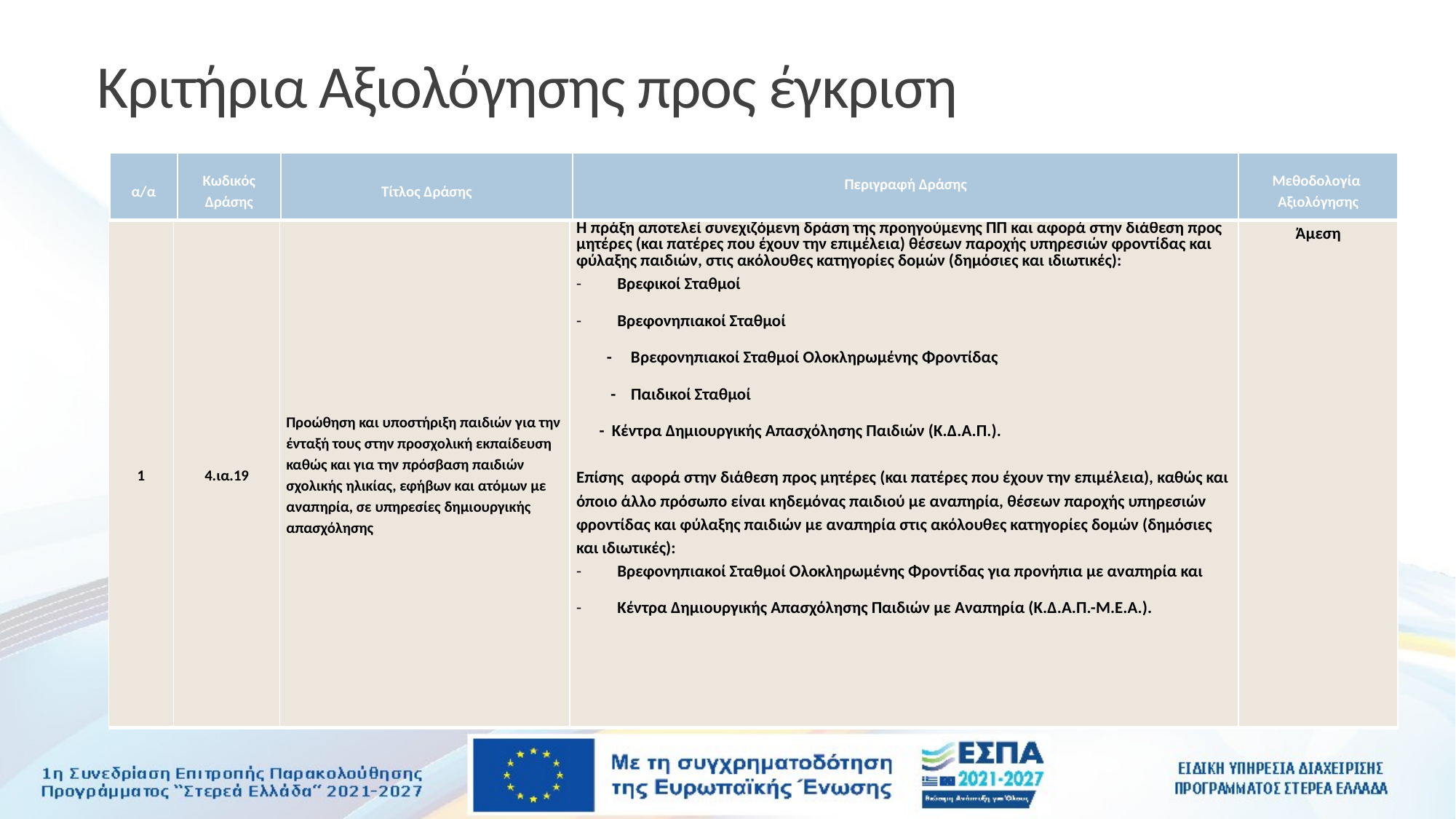

# Κριτήρια Αξιολόγησης προς έγκριση
| α/α | Κωδικός Δράσης | Τίτλος Δράσης | Περιγραφή Δράσης | Μεθοδολογία Αξιολόγησης |
| --- | --- | --- | --- | --- |
| 1 | 4.ια.19 | Προώθηση και υποστήριξη παιδιών για την ένταξή τους στην προσχολική εκπαίδευση καθώς και για την πρόσβαση παιδιών σχολικής ηλικίας, εφήβων και ατόμων με αναπηρία, σε υπηρεσίες δημιουργικής απασχόλησης | H πράξη αποτελεί συνεχιζόμενη δράση της προηγούμενης ΠΠ και αφορά στην διάθεση προς μητέρες (και πατέρες που έχουν την επιμέλεια) θέσεων παροχής υπηρεσιών φροντίδας και φύλαξης παιδιών, στις ακόλουθες κατηγορίες δομών (δημόσιες και ιδιωτικές): Βρεφικοί Σταθμοί Βρεφονηπιακοί Σταθμοί - Βρεφονηπιακοί Σταθμοί Ολοκληρωμένης Φροντίδας - Παιδικοί Σταθμοί - Κέντρα Δημιουργικής Απασχόλησης Παιδιών (Κ.Δ.Α.Π.).   Επίσης αφορά στην διάθεση προς μητέρες (και πατέρες που έχουν την επιμέλεια), καθώς και όποιο άλλο πρόσωπο είναι κηδεμόνας παιδιού με αναπηρία, θέσεων παροχής υπηρεσιών φροντίδας και φύλαξης παιδιών με αναπηρία στις ακόλουθες κατηγορίες δομών (δημόσιες και ιδιωτικές): Βρεφονηπιακοί Σταθμοί Ολοκληρωμένης Φροντίδας για προνήπια με αναπηρία και Κέντρα Δημιουργικής Απασχόλησης Παιδιών με Αναπηρία (Κ.Δ.Α.Π.-Μ.Ε.Α.). | Άμεση |
| --- | --- | --- | --- | --- |